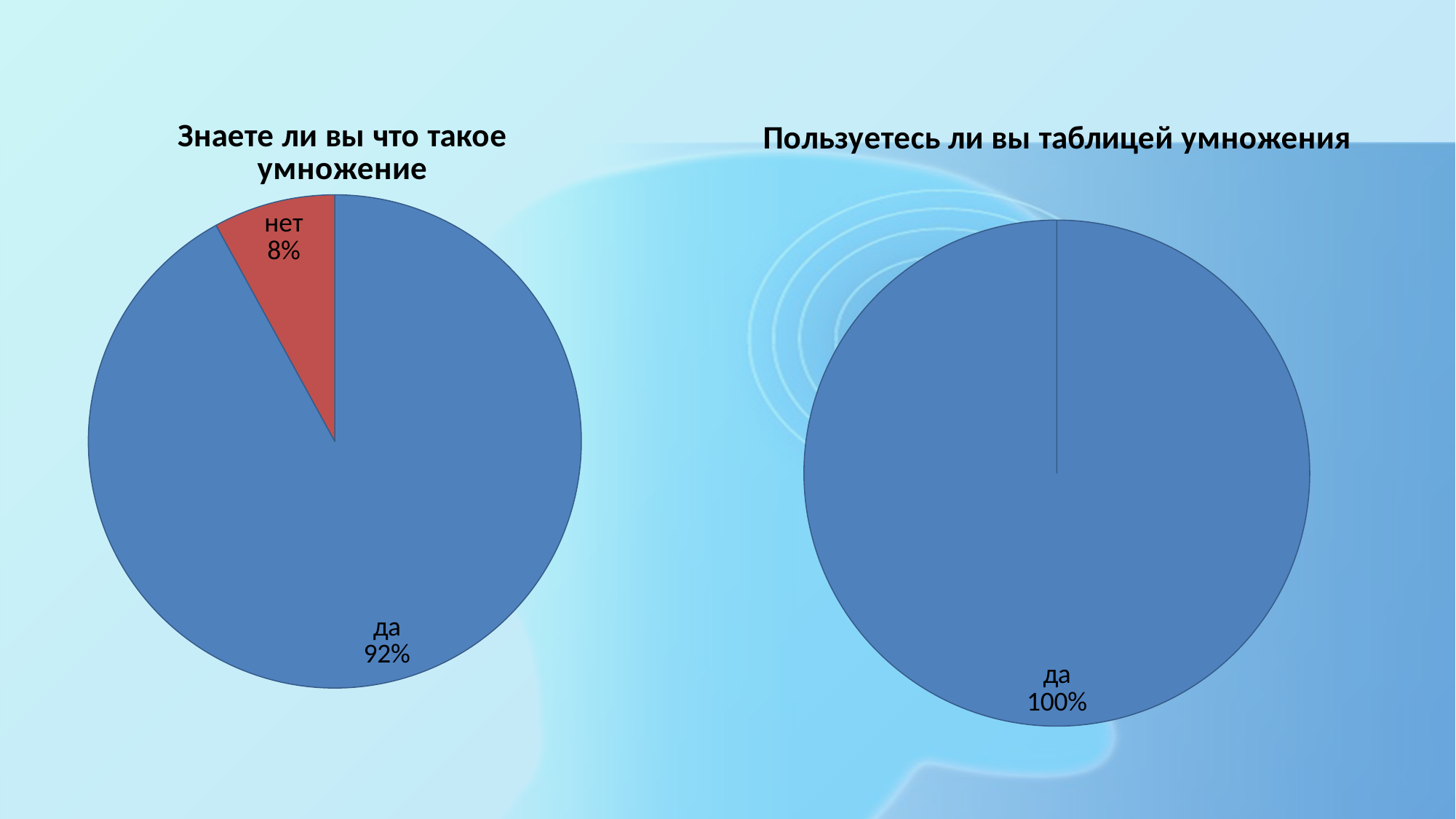

#

### Chart:

| Category | Знаете ли вы что такое умножение |
|---|---|
| да | 0.92 |
| нет | 0.08 |

### Chart:

| Category | Пользуетесь ли вы таблицей умножения |
|---|---|
| да | 100.0 |
| нет | 0.0 |